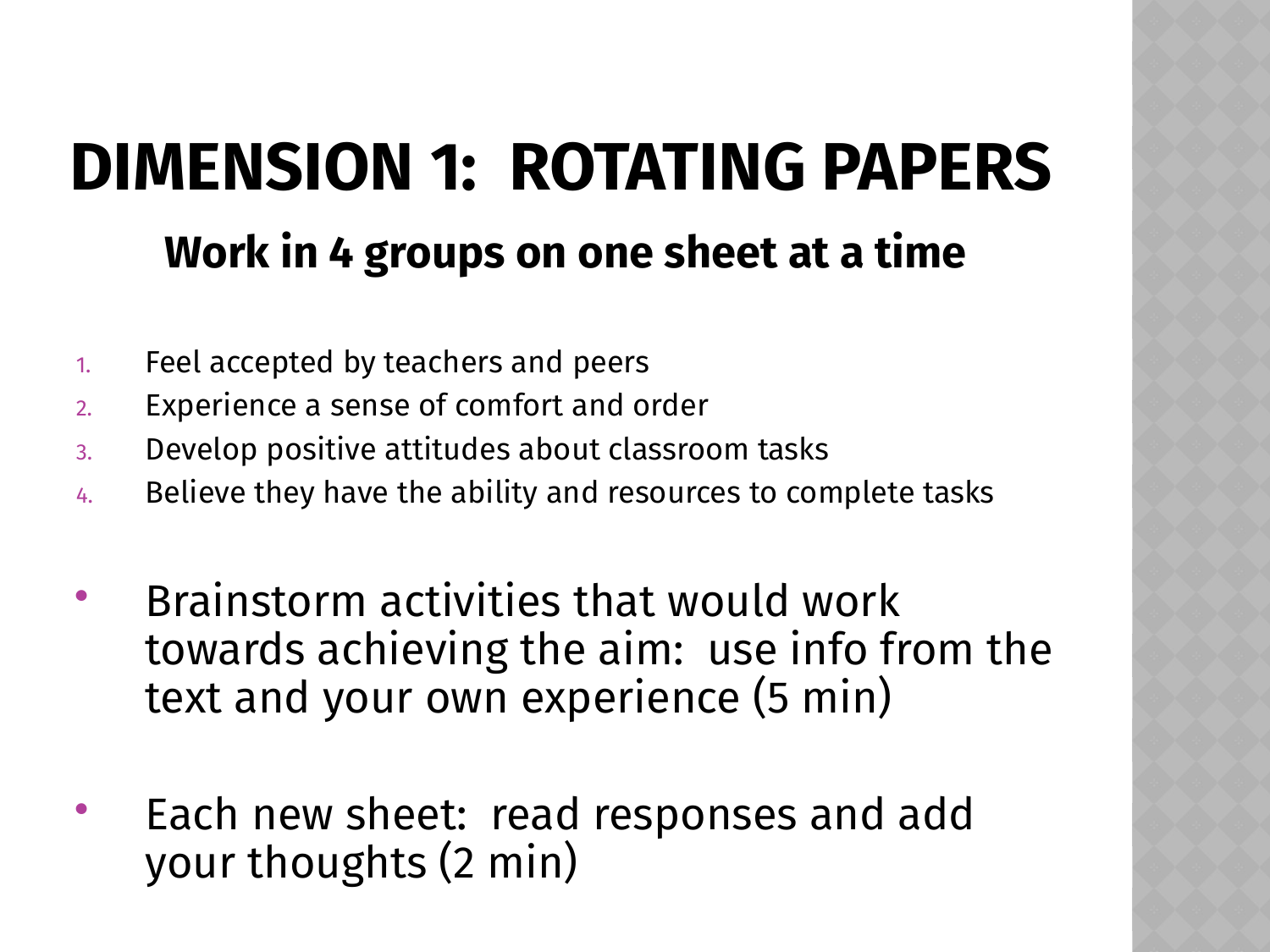

# Dimension 1:  Rotating Papers
Work in 4 groups on one sheet at a time

Feel accepted by teachers and peers
Experience a sense of comfort and order
Develop positive attitudes about classroom tasks
Believe they have the ability and resources to complete tasks

Brainstorm activities that would work towards achieving the aim:  use info from the text and your own experience (5 min)

Each new sheet:  read responses and add your thoughts (2 min)